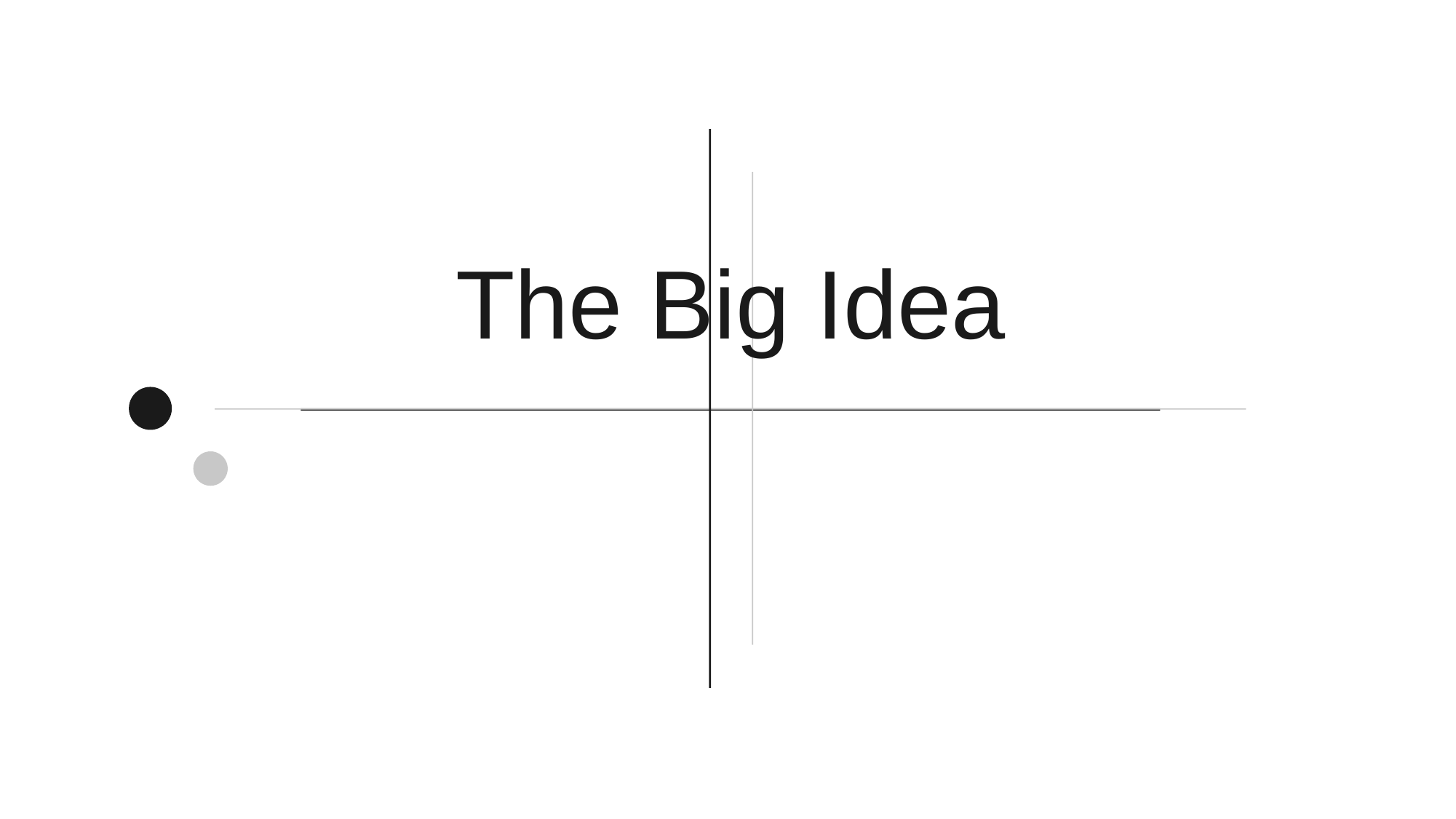

Satisfaction
Your Presentation Title

02
The Big Idea
Growth
3.2x

Subtitle goes here
01

Design
42%
Growth Rate
Strategy
Let's Connect
03
Efficiency Gain
98%
hello@company.com